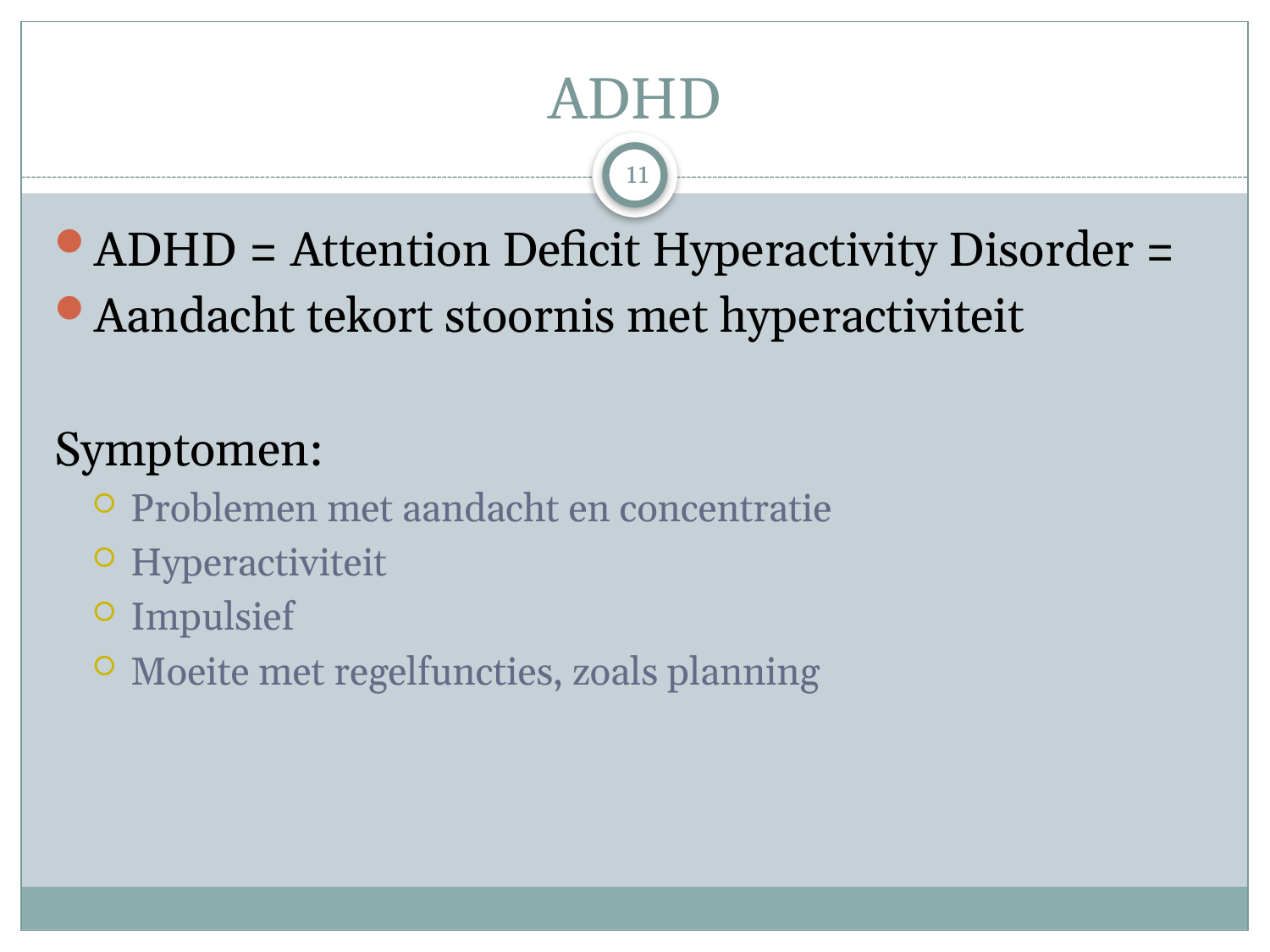

# ADHD
11
ADHD = Attention Deficit Hyperactivity Disorder =
Aandacht tekort stoornis met hyperactiviteit

Symptomen:
Problemen met aandacht en concentratie
Hyperactiviteit
Impulsief
Moeite met regelfuncties, zoals planning